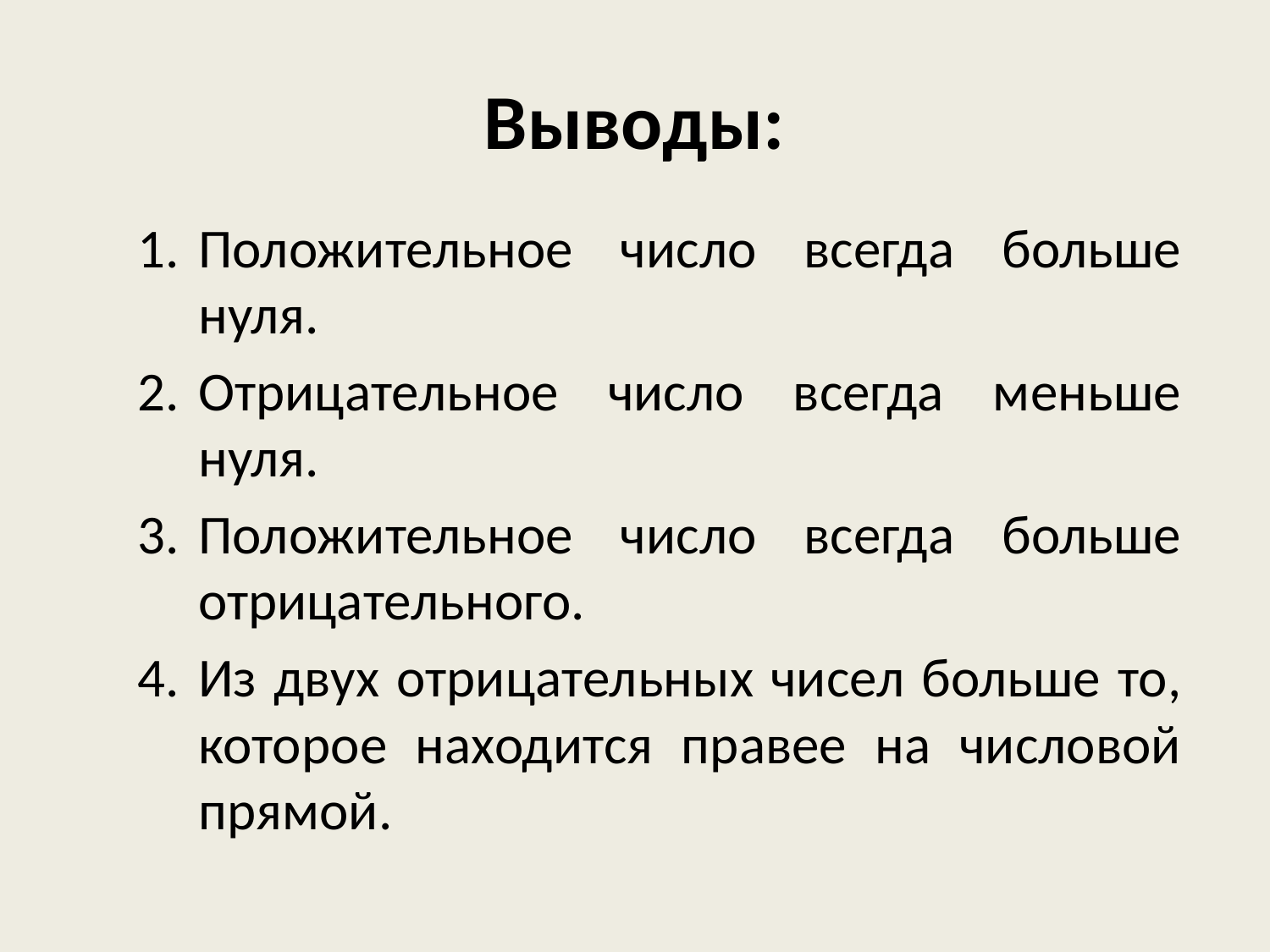

# Выводы:
Положительное число всегда больше нуля.
Отрицательное число всегда меньше нуля.
Положительное число всегда больше отрицательного.
Из двух отрицательных чисел больше то, которое находится правее на числовой прямой.